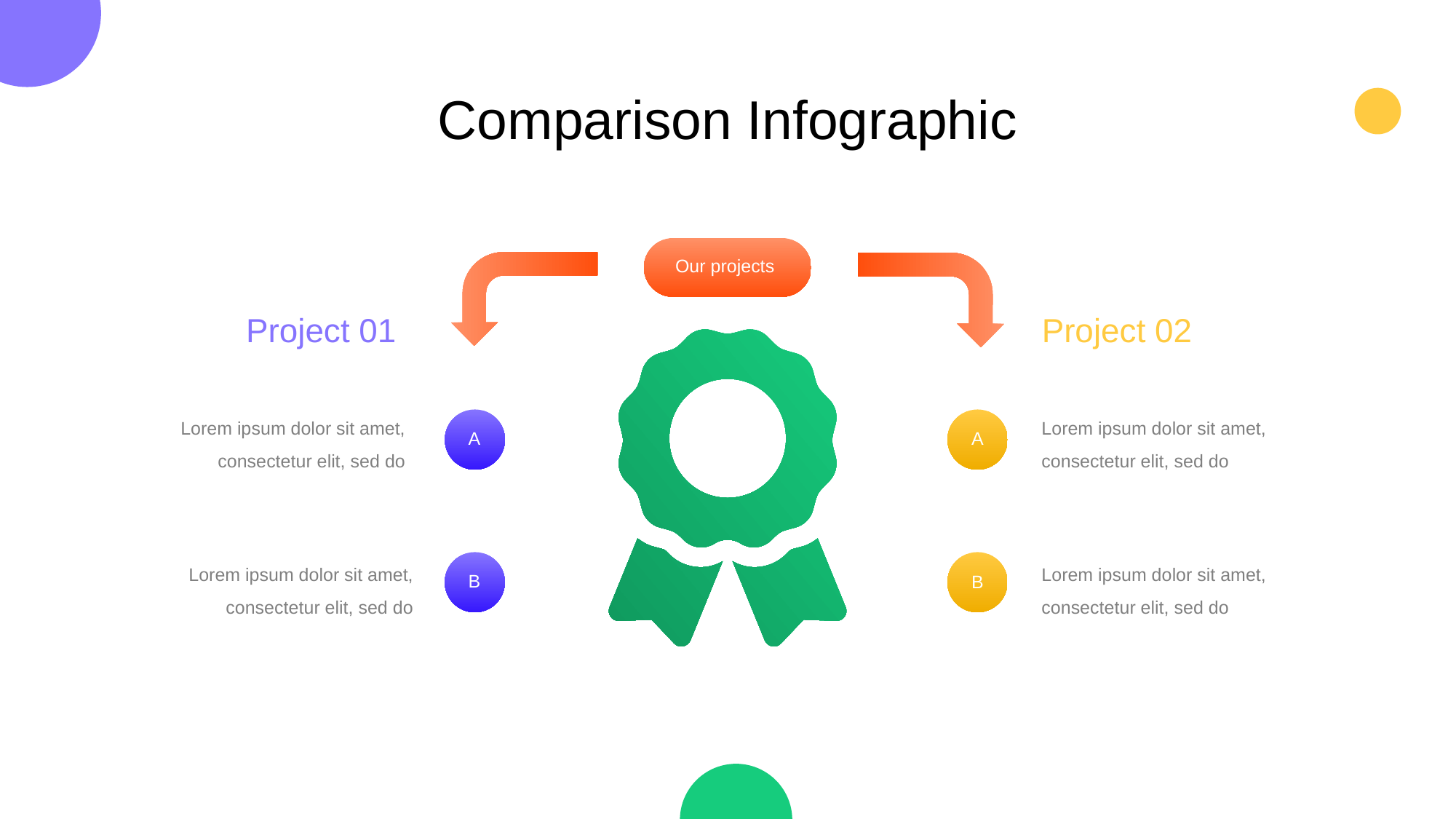

Comparison Infographic

Our projects
Project 01
Project 02

Lorem ipsum dolor sit amet, consectetur elit, sed do
Lorem ipsum dolor sit amet, consectetur elit, sed do

A
A
Lorem ipsum dolor sit amet, consectetur elit, sed do
Lorem ipsum dolor sit amet, consectetur elit, sed do

B
B